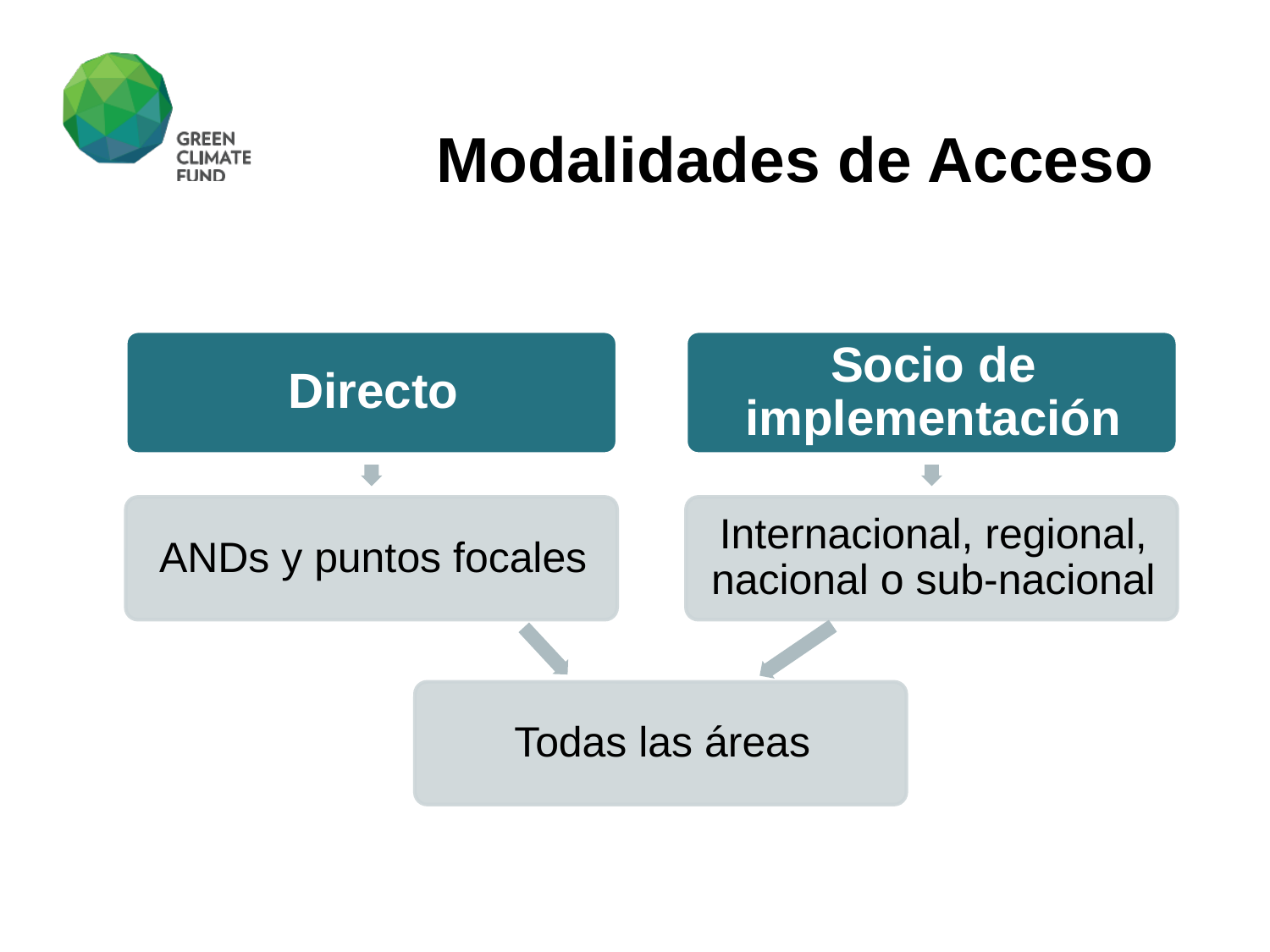

Modalidades de Acceso
Directo
ANDs y puntos focales
Socio de implementación
Internacional, regional, nacional o sub-nacional
Todas las áreas